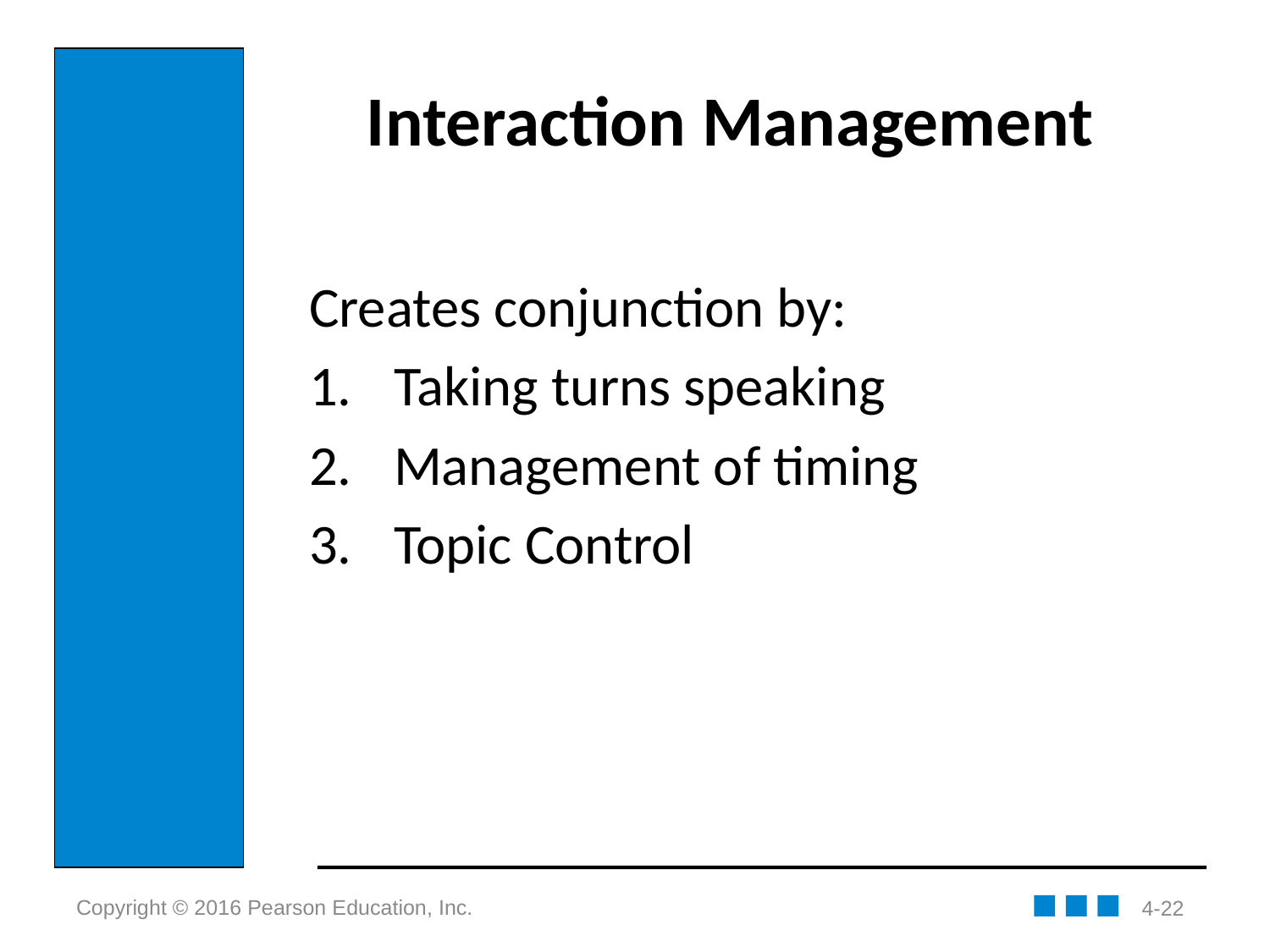

# Interaction Management

Creates conjunction by:
Taking turns speaking
Management of timing
Topic Control

4-22
Copyright © 2016 Pearson Education, Inc.